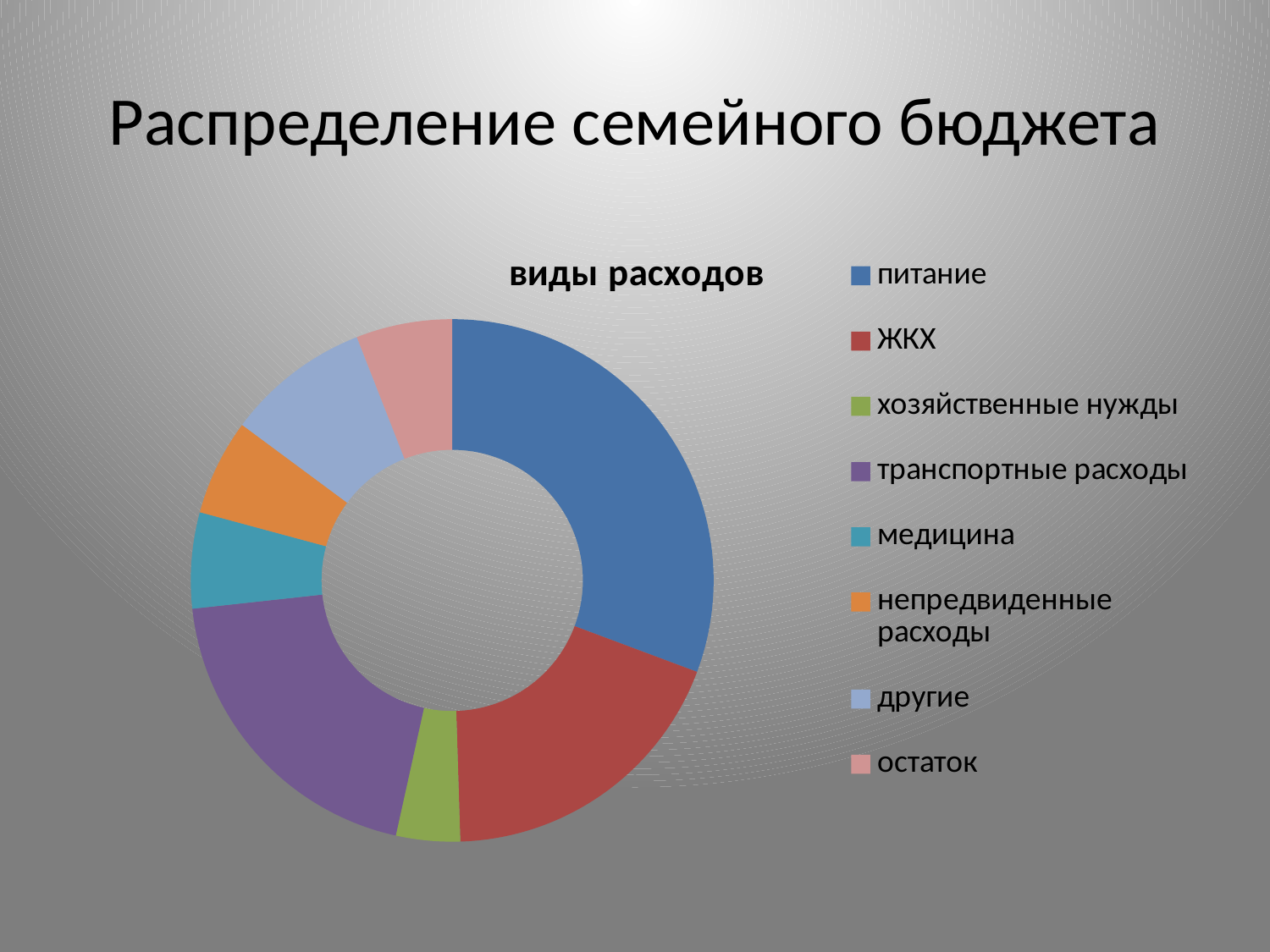

# Распределение семейного бюджета

### Chart:

| Category | виды расходов |
|---|---|
| питание | 0.31 |
| ЖКХ | 0.19 |
| хозяйственные нужды | 0.04 |
| транспортные расходы | 0.2 |
| медицина | 0.06 |
| непредвиденные расходы | 0.06 |
| другие | 0.09 |
| остаток | 0.06 |